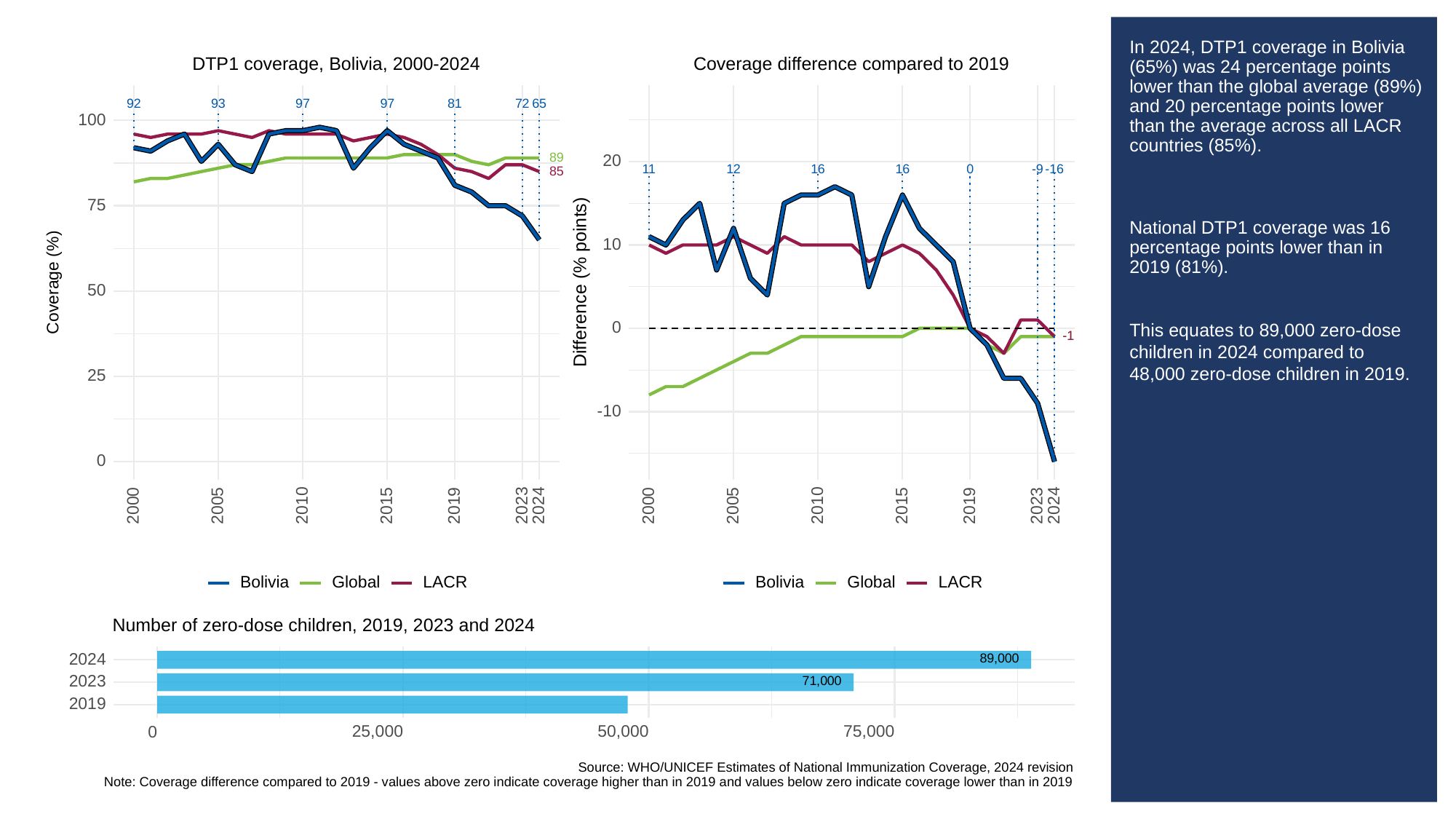

# In 2024, DTP1 coverage in Bolivia (65%) was 24 percentage points lower than the global average (89%) and 20 percentage points lower than the average across all LACR countries (85%).

National DTP1 coverage was 16 percentage points lower than in 2019 (81%).

This equates to 89,000 zero-dose children in 2024 compared to 48,000 zero-dose children in 2019.

Coverage difference compared to 2019
DTP1 coverage, Bolivia, 2000-2024

93
92
97
97
81
65
72

100

89

20

16
16
0
-9
-16
11
12
85

75

10

Difference (% points)
Coverage (%)
50

0

-1
-1

25

-10

0

2023
2023
2000
2005
2010
2015
2019
2024
2000
2005
2010
2015
2019
2024
Global
LACR
Global
LACR
Bolivia
Bolivia

Number of zero-dose children, 2019, 2023 and 2024

89,000
2024

71,000
2023

2019

25,000
50,000
75,000
0
Source: WHO/UNICEF Estimates of National Immunization Coverage, 2024 revision
Note: Coverage difference compared to 2019 - values above zero indicate coverage higher than in 2019 and values below zero indicate coverage lower than in 2019